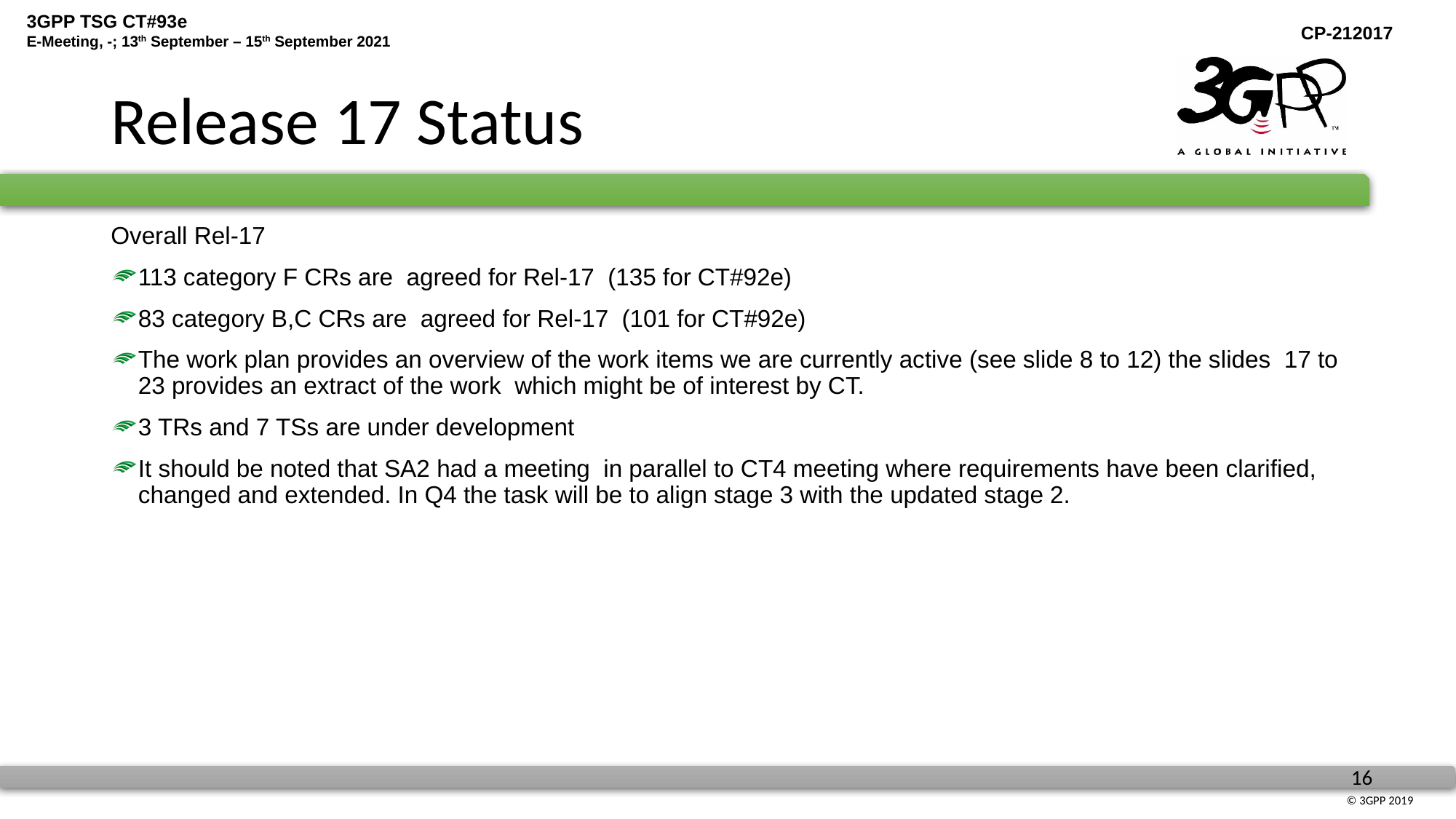

# Release 17 Status
Overall Rel-17
113 category F CRs are  agreed for Rel-17  (135 for CT#92e)
83 category B,C CRs are  agreed for Rel-17  (101 for CT#92e)
The work plan provides an overview of the work items we are currently active (see slide 8 to 12) the slides  17 to 23 provides an extract of the work  which might be of interest by CT.
3 TRs and 7 TSs are under development
It should be noted that SA2 had a meeting  in parallel to CT4 meeting where requirements have been clarified, changed and extended. In Q4 the task will be to align stage 3 with the updated stage 2.